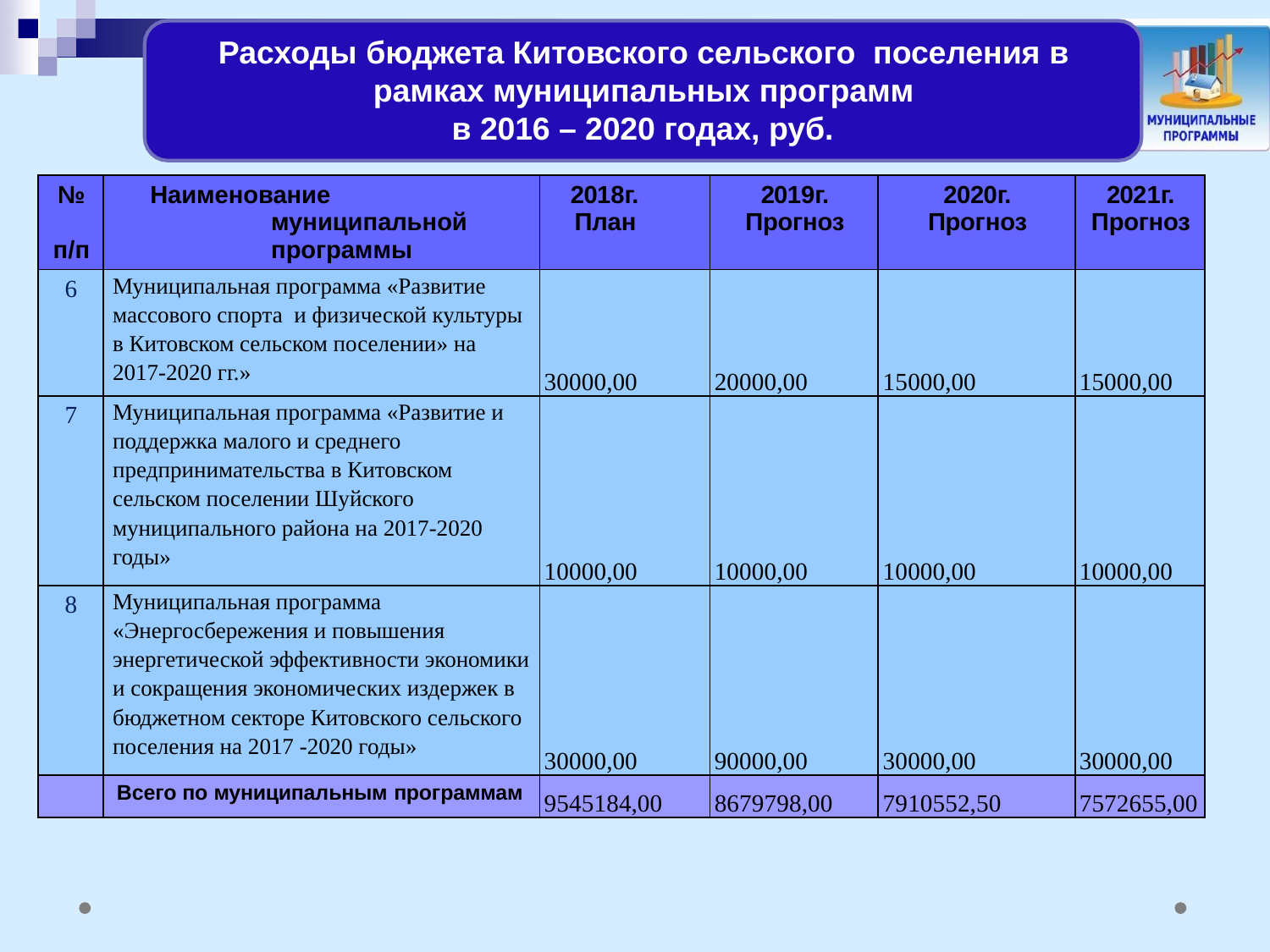

Расходы бюджета Китовского сельского  поселения в рамках муниципальных программ
в 2016 – 2020 годах, руб.

| № п/п | Наименование муниципальной программы | 2018г. План | 2019г. Прогноз | 2020г. Прогноз | 2021г. Прогноз |
| --- | --- | --- | --- | --- | --- |
| 6 | Муниципальная программа «Развитие массового спорта и физической культуры в Китовском сельском поселении» на 2017-2020 гг.» | 30000,00 | 20000,00 | 15000,00 | 15000,00 |
| 7 | Муниципальная программа «Развитие и поддержка малого и среднего предпринимательства в Китовском сельском поселении Шуйского муниципального района на 2017-2020 годы» | 10000,00 | 10000,00 | 10000,00 | 10000,00 |
| 8 | Муниципальная программа «Энергосбережения и повышения энергетической эффективности экономики и сокращения экономических издержек в бюджетном секторе Китовского сельского поселения на 2017 -2020 годы» | 30000,00 | 90000,00 | 30000,00 | 30000,00 |
|  | Всего по муниципальным программам | 9545184,00 | 8679798,00 | 7910552,50 | 7572655,00 |